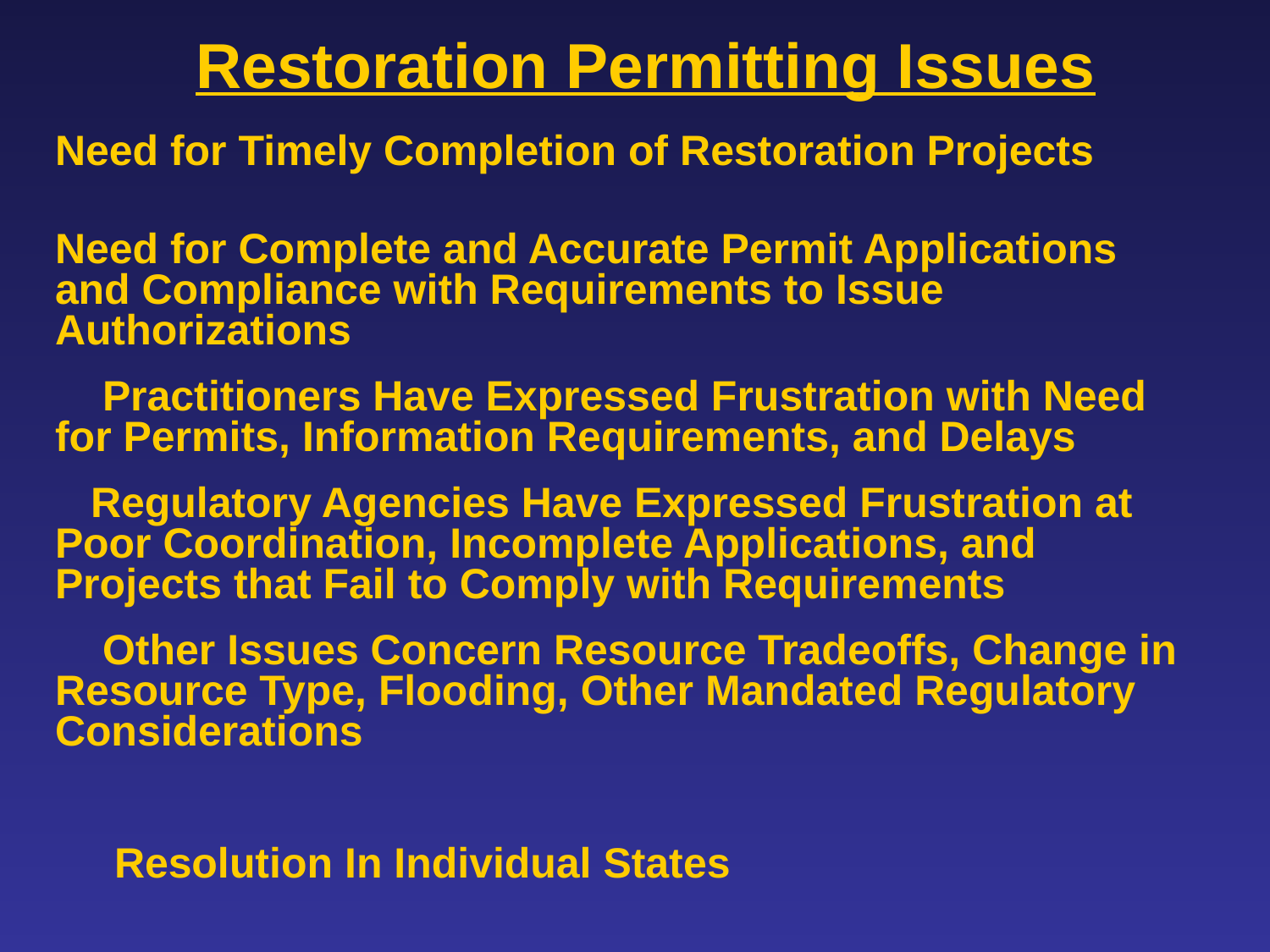

# Restoration Permitting Issues
Need for Timely Completion of Restoration Projects

Need for Complete and Accurate Permit Applications and Compliance with Requirements to Issue Authorizations
    Practitioners Have Expressed Frustration with Need for Permits, Information Requirements, and Delays
   Regulatory Agencies Have Expressed Frustration at Poor Coordination, Incomplete Applications, and Projects that Fail to Comply with Requirements
    Other Issues Concern Resource Tradeoffs, Change in Resource Type, Flooding, Other Mandated Regulatory Considerations

     Resolution In Individual States